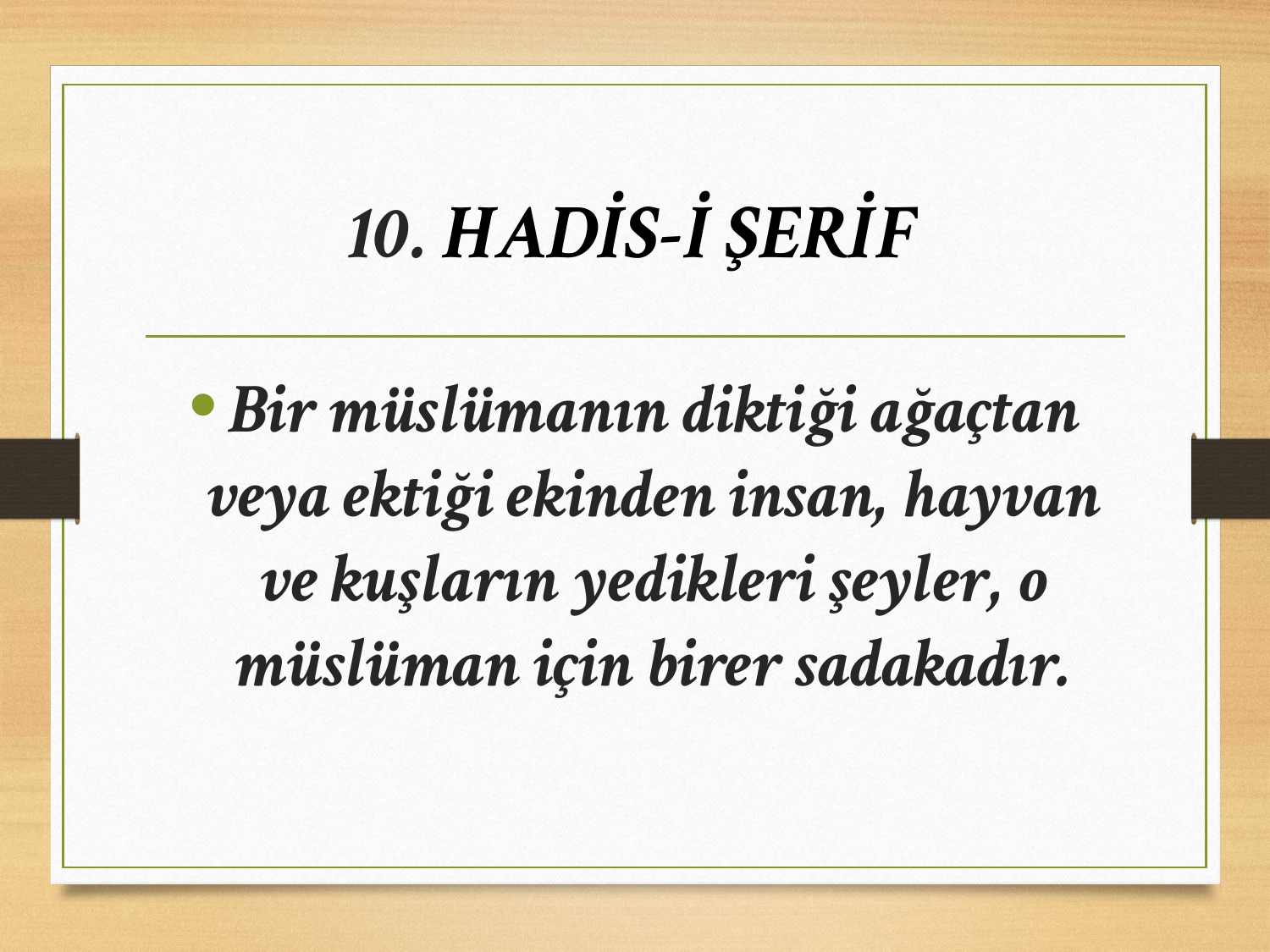

# 10. HADİS-İ ŞERİF
Bir müslümanın diktiği ağaçtan veya ektiği ekinden insan, hayvan ve kuşların yedikleri şeyler, o müslüman için birer sadakadır.